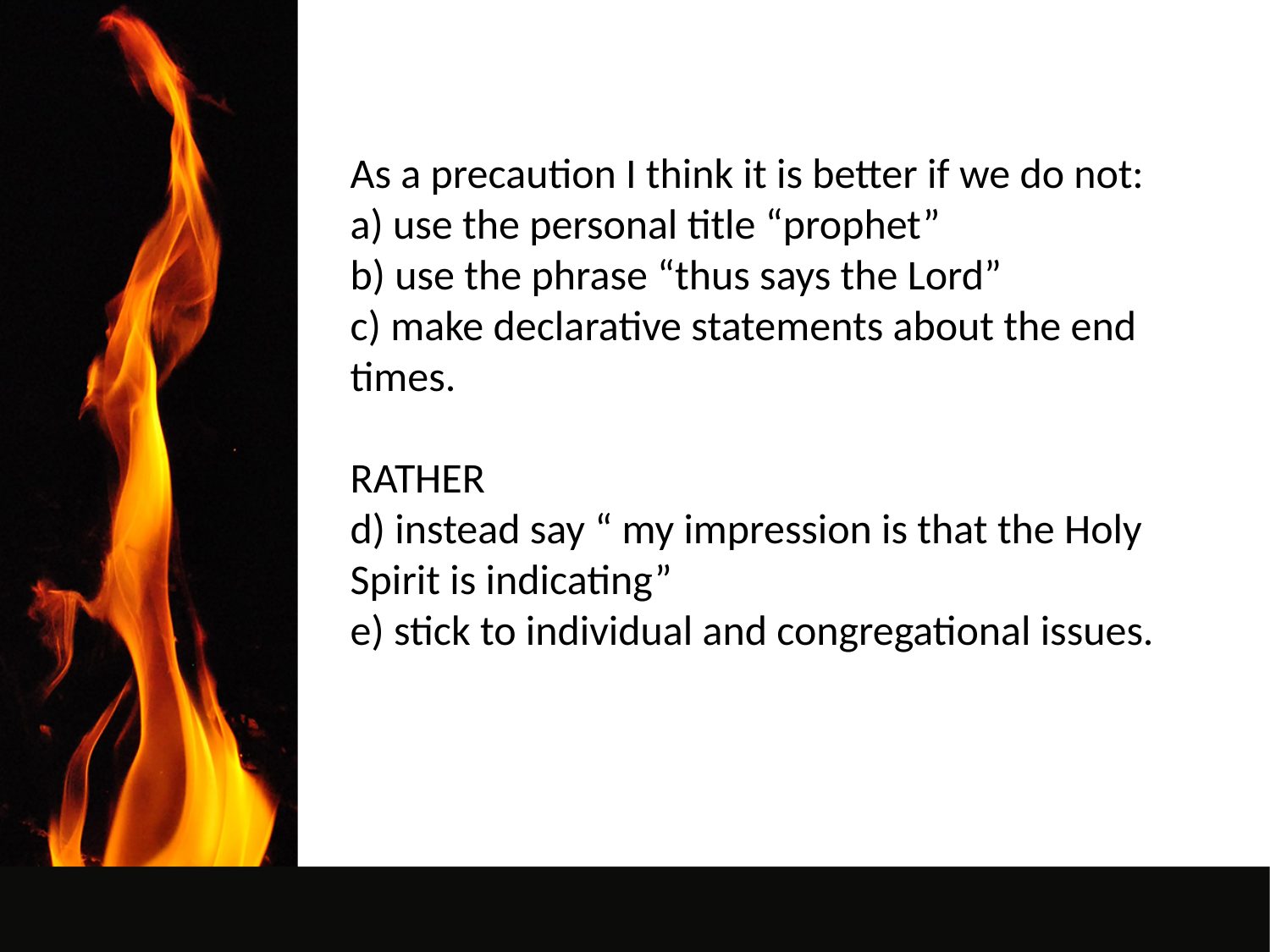

As a precaution I think it is better if we do not:
a) use the personal title “prophet”
b) use the phrase “thus says the Lord”
c) make declarative statements about the end times.
RATHER
d) instead say “ my impression is that the Holy Spirit is indicating”
e) stick to individual and congregational issues.